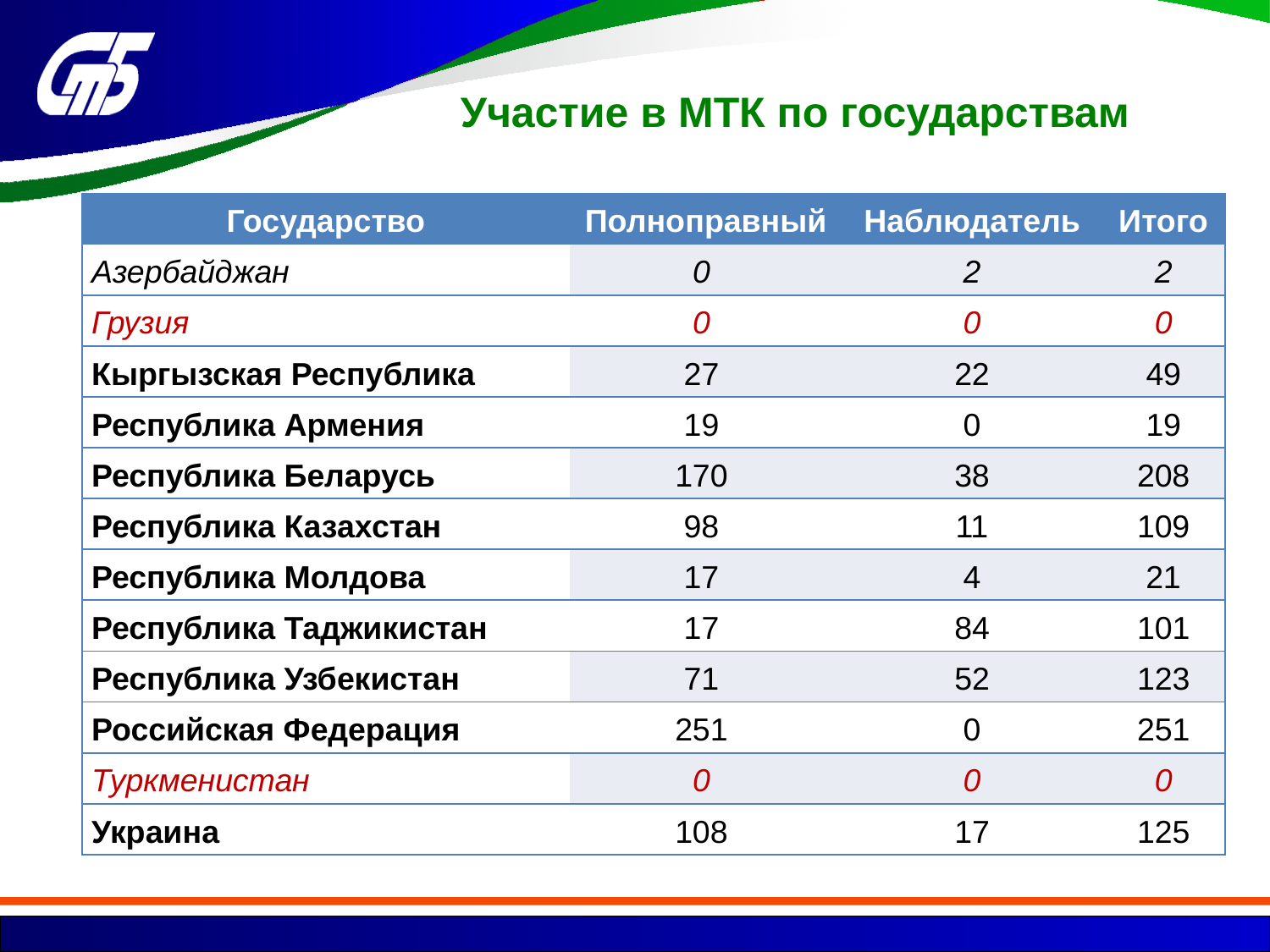

Участие в МТК по государствам
| Государство | Полноправный | Наблюдатель | Итого |
| --- | --- | --- | --- |
| Азербайджан | 0 | 2 | 2 |
| Грузия | 0 | 0 | 0 |
| Кыргызская Республика | 27 | 22 | 49 |
| Республика Армения | 19 | 0 | 19 |
| Республика Беларусь | 170 | 38 | 208 |
| Республика Казахстан | 98 | 11 | 109 |
| Республика Молдова | 17 | 4 | 21 |
| Республика Таджикистан | 17 | 84 | 101 |
| Республика Узбекистан | 71 | 52 | 123 |
| Российская Федерация | 251 | 0 | 251 |
| Туркменистан | 0 | 0 | 0 |
| Украина | 108 | 17 | 125 |